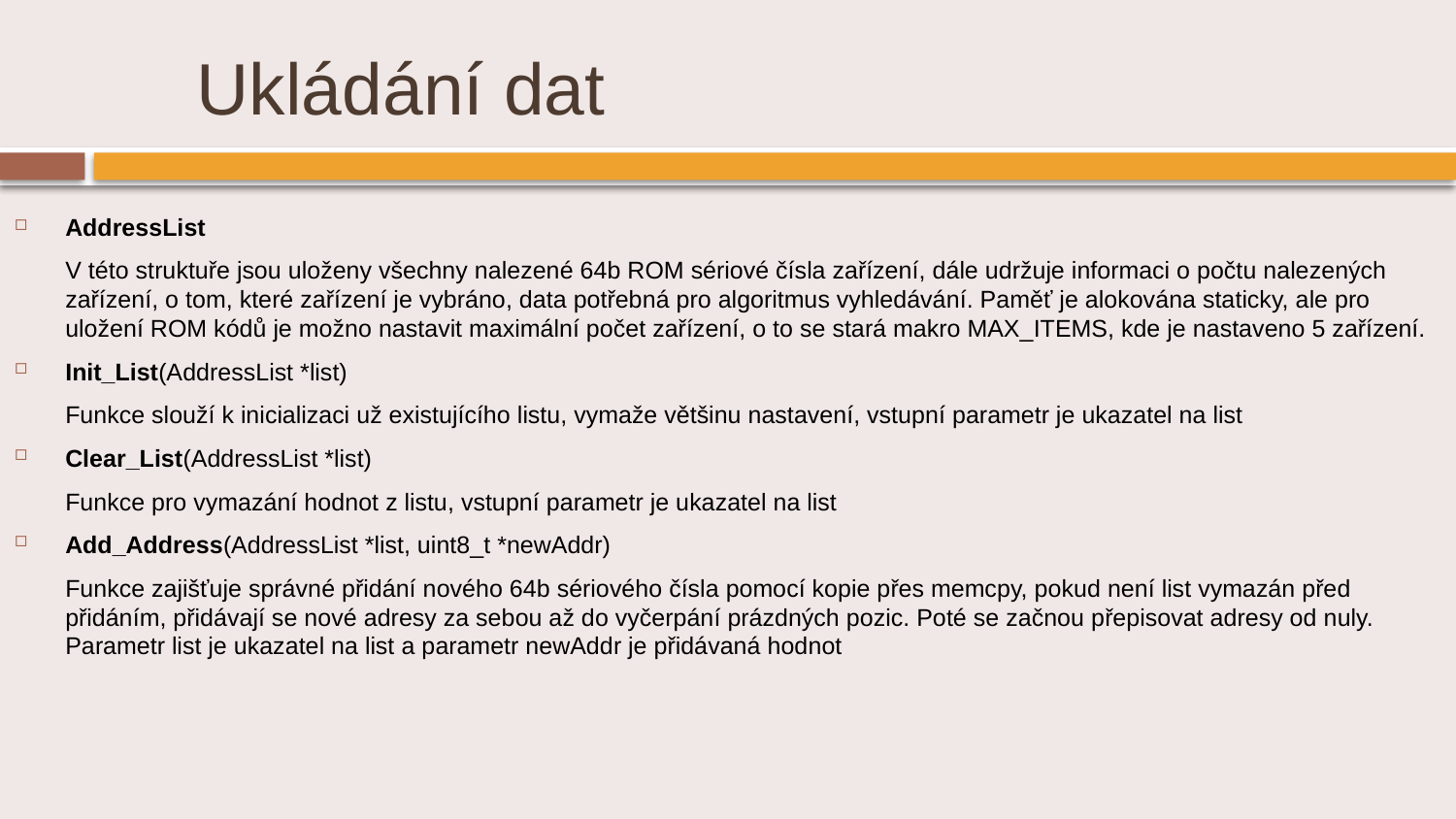

# Ukládání dat
AddressList
	V této struktuře jsou uloženy všechny nalezené 64b ROM sériové čísla zařízení, dále udržuje informaci o počtu nalezených zařízení, o tom, které zařízení je vybráno, data potřebná pro algoritmus vyhledávání. Paměť je alokována staticky, ale pro uložení ROM kódů je možno nastavit maximální počet zařízení, o to se stará makro MAX_ITEMS, kde je nastaveno 5 zařízení.
Init_List(AddressList *list)
	Funkce slouží k inicializaci už existujícího listu, vymaže většinu nastavení, vstupní parametr je ukazatel na list
Clear_List(AddressList *list)
	Funkce pro vymazání hodnot z listu, vstupní parametr je ukazatel na list
Add_Address(AddressList *list, uint8_t *newAddr)
	Funkce zajišťuje správné přidání nového 64b sériového čísla pomocí kopie přes memcpy, pokud není list vymazán před přidáním, přidávají se nové adresy za sebou až do vyčerpání prázdných pozic. Poté se začnou přepisovat adresy od nuly. Parametr list je ukazatel na list a parametr newAddr je přidávaná hodnot